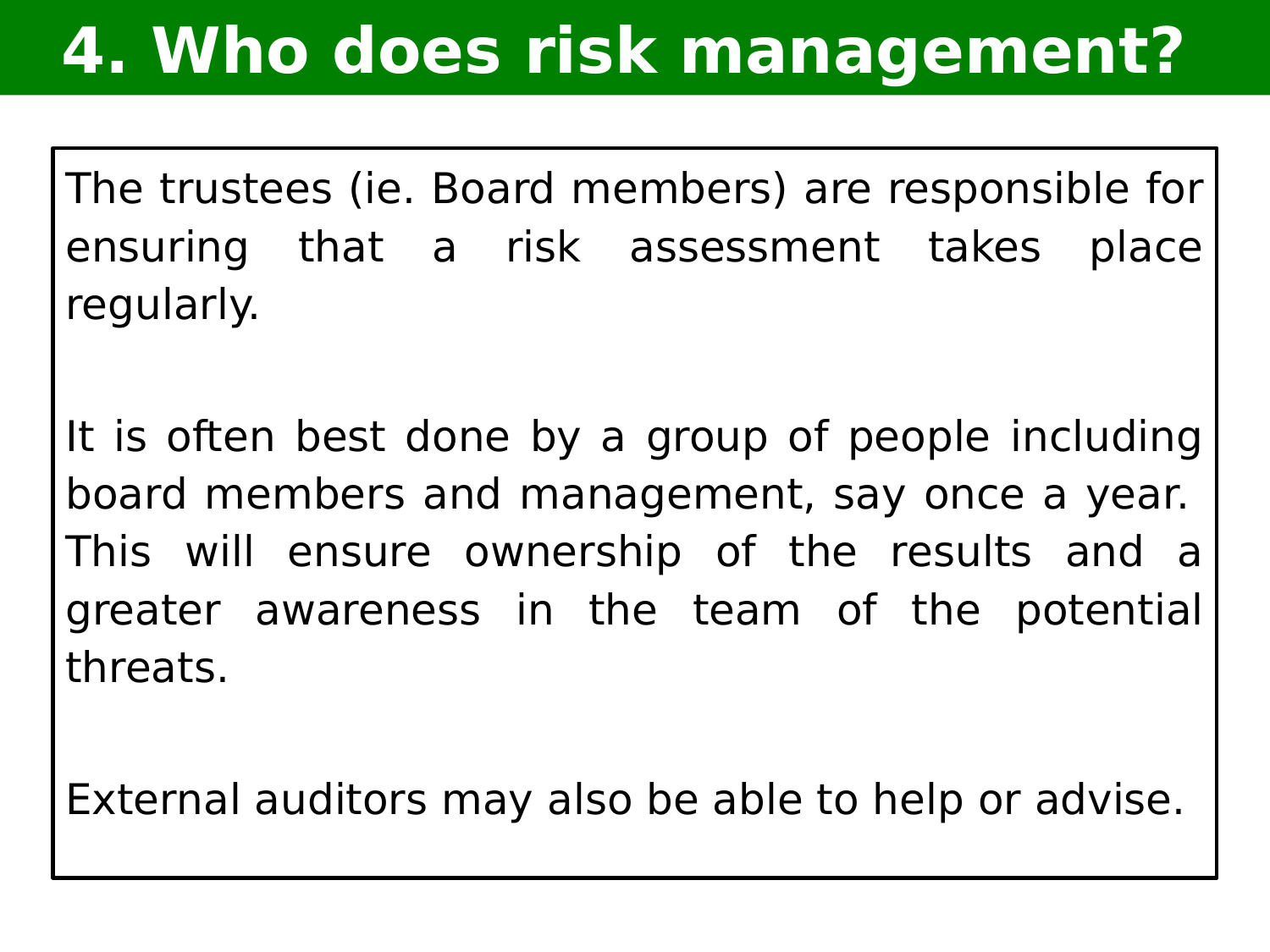

# 4. Who does risk management?
The trustees (ie. Board members) are responsible for ensuring that a risk assessment takes place regularly.

It is often best done by a group of people including board members and management, say once a year.  This will ensure ownership of the results and a greater awareness in the team of the potential threats.

External auditors may also be able to help or advise.